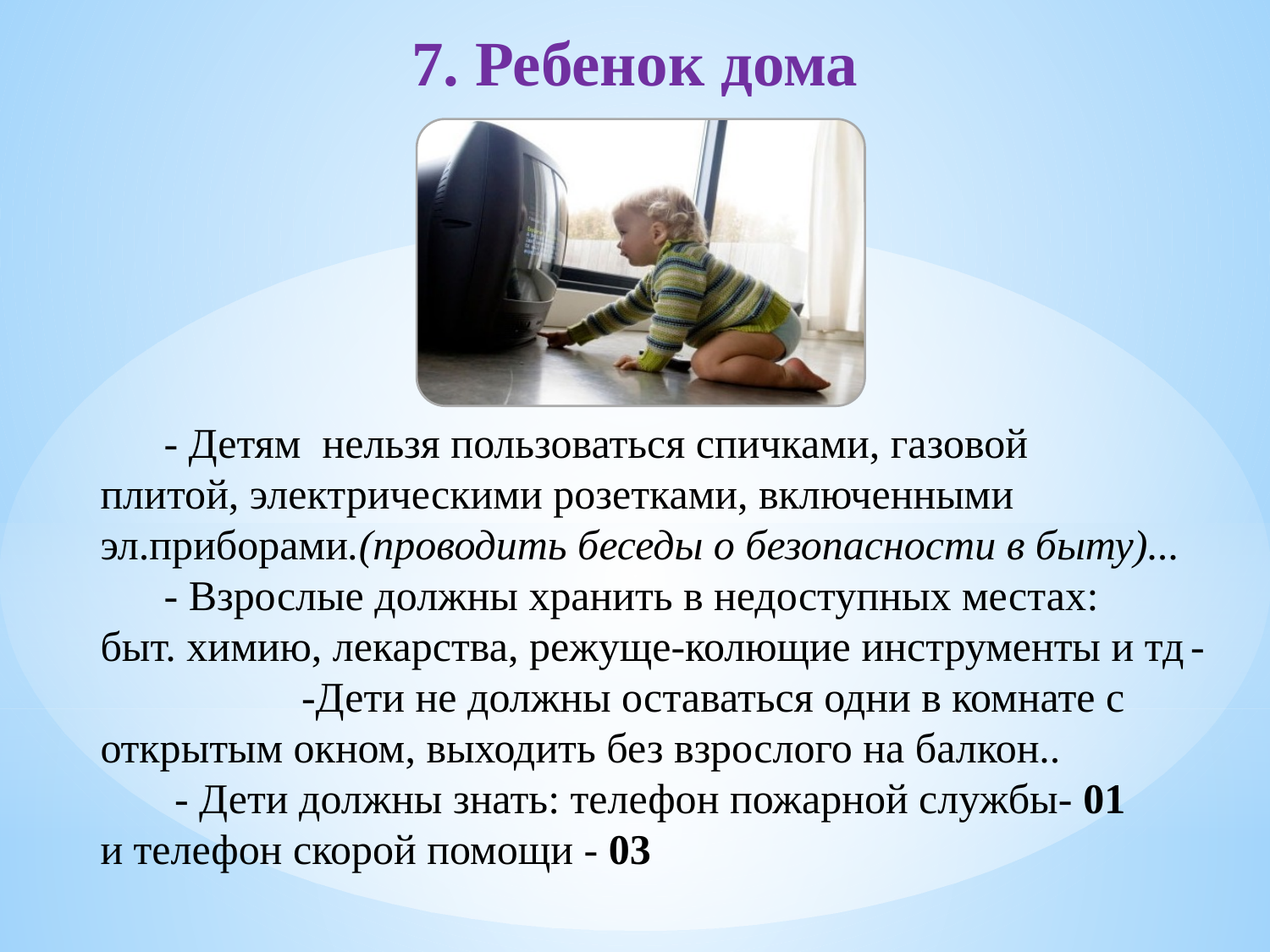

7. Ребенок дома

           - Детям  нельзя пользоваться спичками, газовой
     плитой, электрическими розетками, включенными
     эл.приборами.(проводить беседы о безопасности в быту)...
           - Взрослые должны хранить в недоступных местах:
     быт. химию, лекарства, режуще-колющие инструменты и тд	-                         	-Дети не должны оставаться одни в комнате с
     открытым окном, выходить без взрослого на балкон..
	- Дети должны знать: телефон пожарной службы- 01
     и телефон скорой помощи - 03